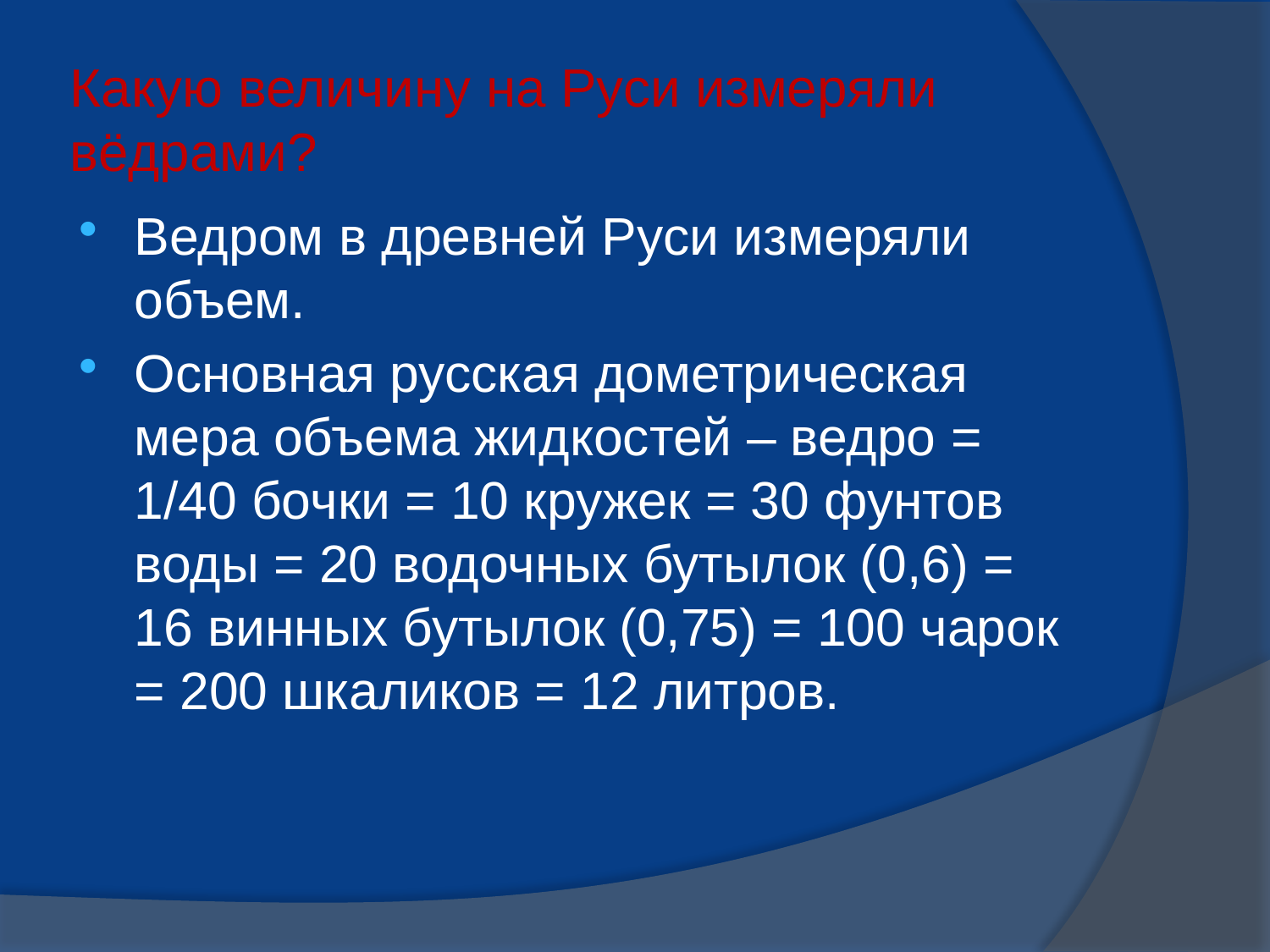

# Какую величину на Руси измеряли вёдрами?
Ведром в древней Руси измеряли объем.
Основная русская дометрическая мера объема жидкостей – ведро = 1/40 бочки = 10 кружек = 30 фунтов воды = 20 водочных бутылок (0,6) = 16 винных бутылок (0,75) = 100 чарок = 200 шкаликов = 12 литров.